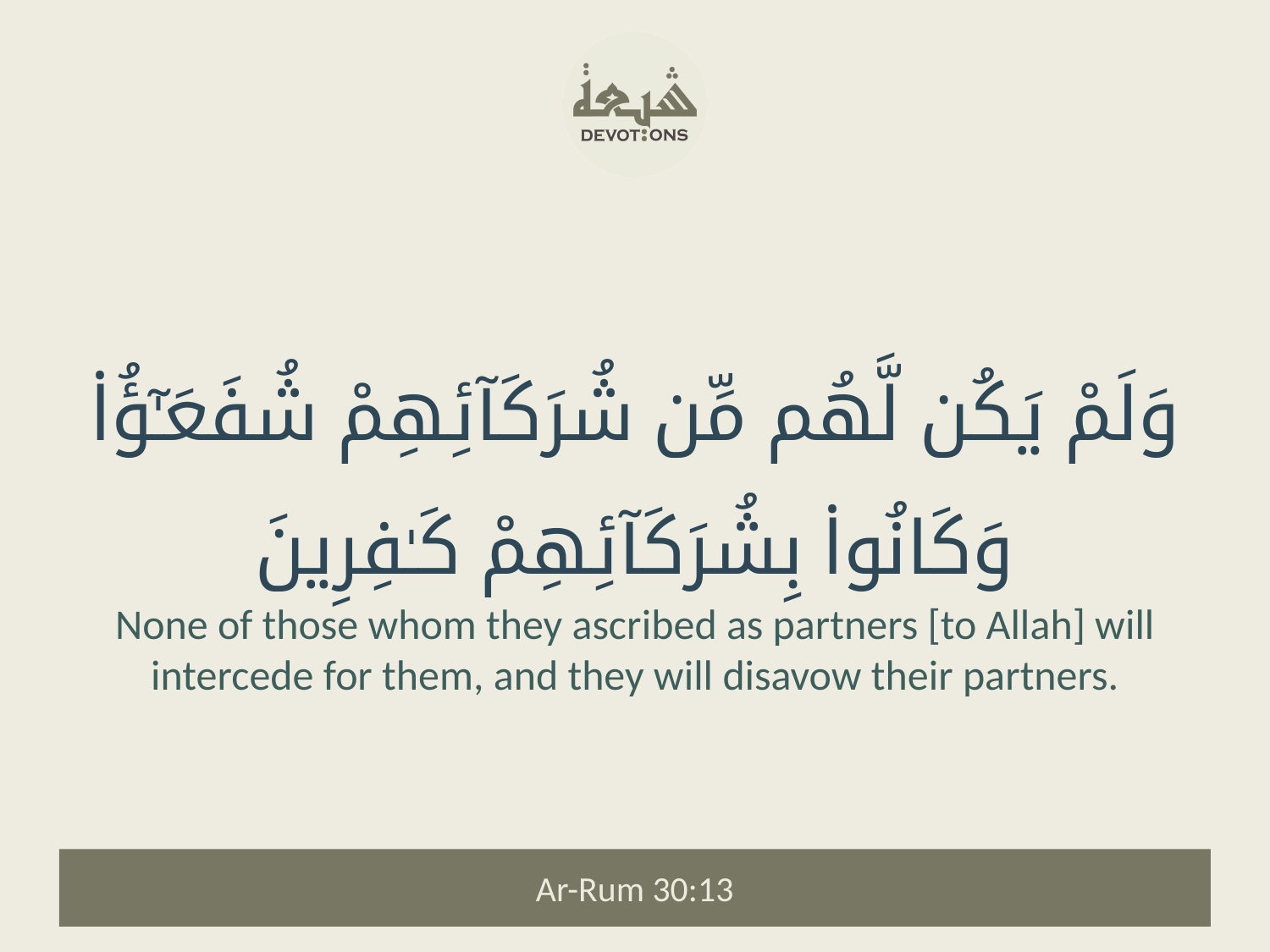

وَلَمْ يَكُن لَّهُم مِّن شُرَكَآئِهِمْ شُفَعَـٰٓؤُا۟ وَكَانُوا۟ بِشُرَكَآئِهِمْ كَـٰفِرِينَ
None of those whom they ascribed as partners [to Allah] will intercede for them, and they will disavow their partners.
Ar-Rum 30:13